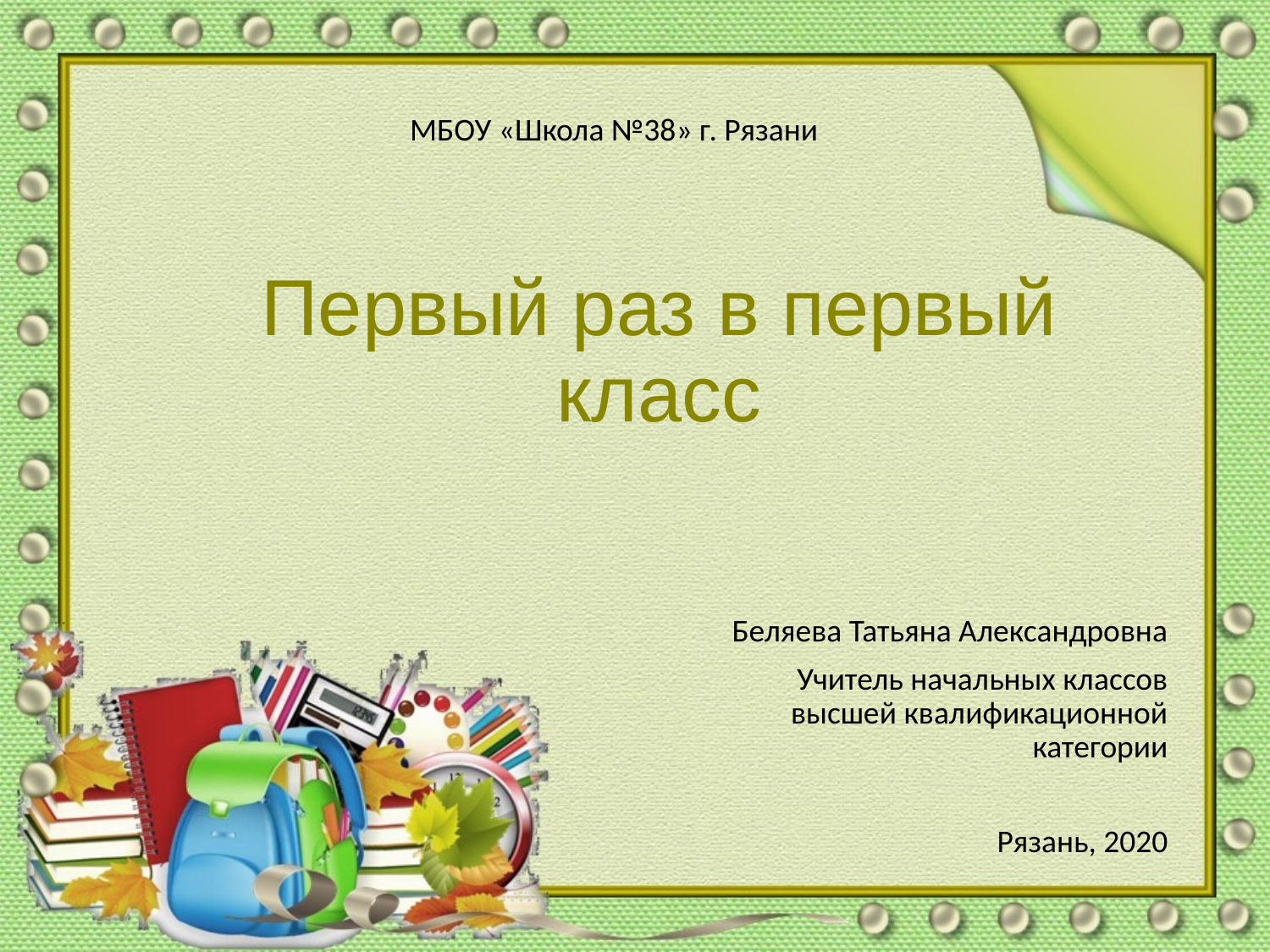

МБОУ «Школа №38» г. Рязани
# Первый раз в первый класс
Беляева Татьяна Александровна
Учитель начальных классов высшей квалификационной категории

Рязань, 2020